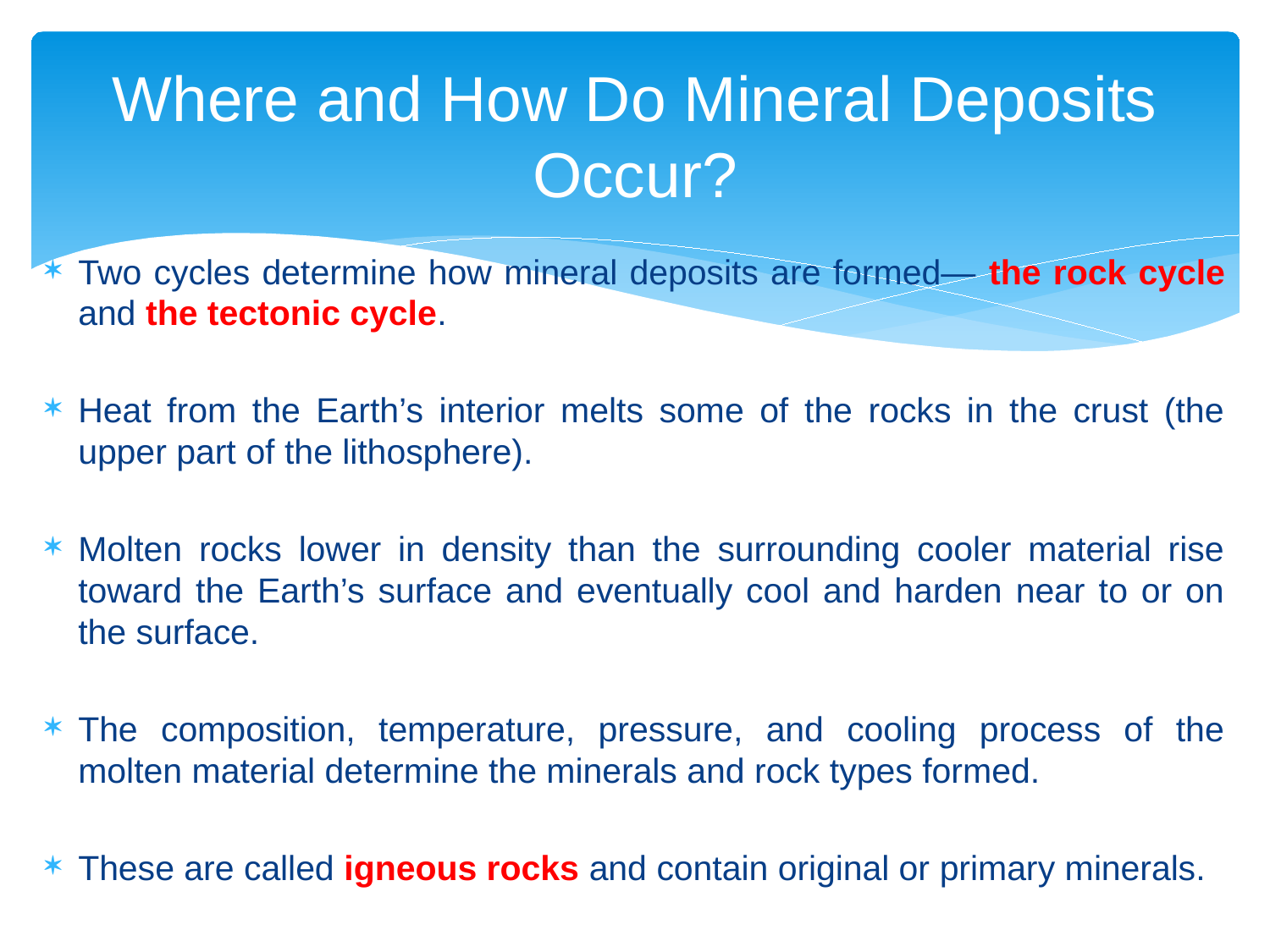

# Where and How Do Mineral Deposits Occur?
Two cycles determine how mineral deposits are formed— the rock cycle and the tectonic cycle.

Heat from the Earth’s interior melts some of the rocks in the crust (the upper part of the lithosphere).

Molten rocks lower in density than the surrounding cooler material rise toward the Earth’s surface and eventually cool and harden near to or on the surface.

The composition, temperature, pressure, and cooling process of the molten material determine the minerals and rock types formed.

These are called igneous rocks and contain original or primary minerals.